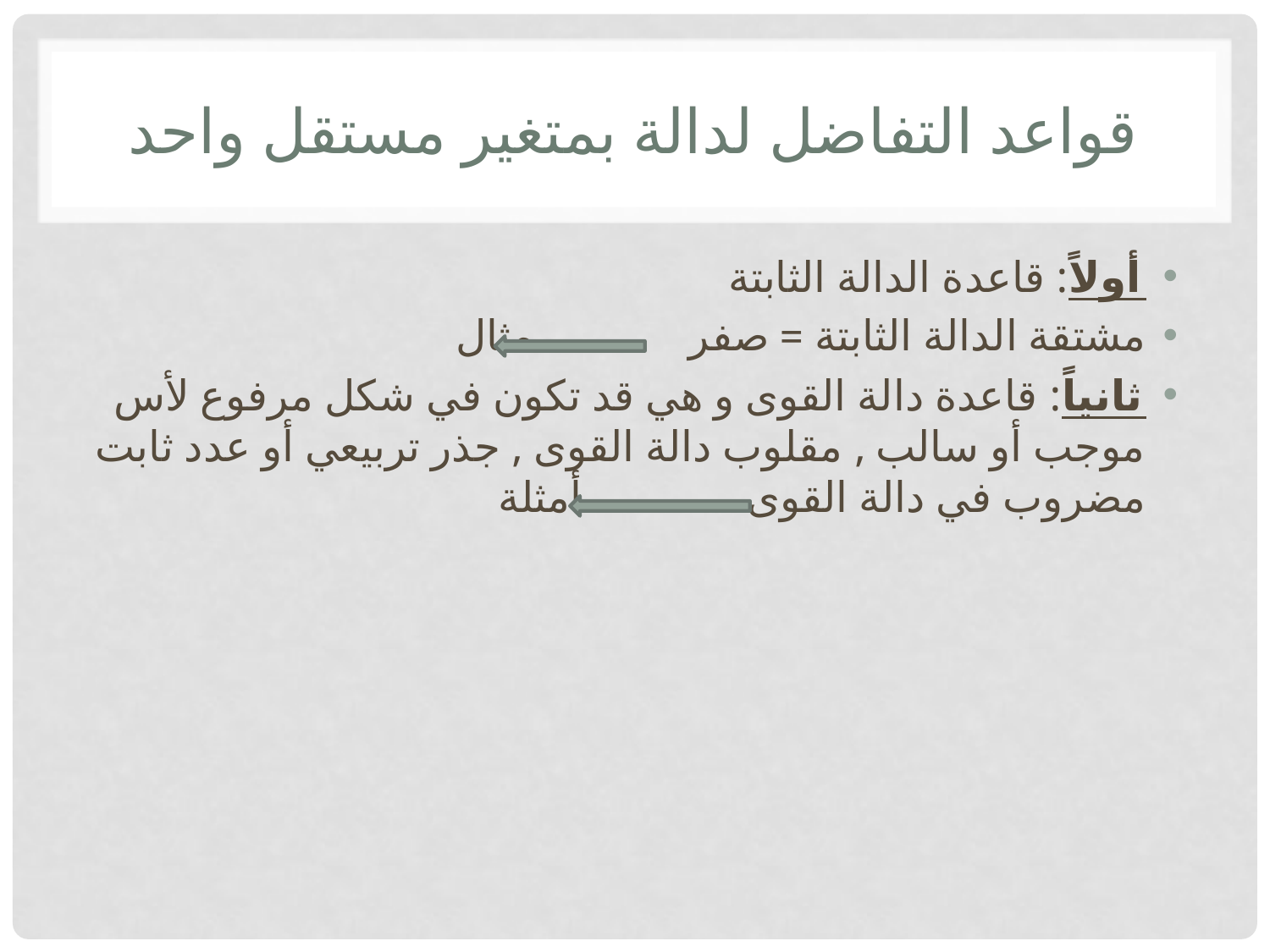

# قواعد التفاضل لدالة بمتغير مستقل واحد
أولاً: قاعدة الدالة الثابتة
مشتقة الدالة الثابتة = صفر              مثال
ثانياً: قاعدة دالة القوى و هي قد تكون في شكل مرفوع لأس موجب أو سالب , مقلوب دالة القوى , جذر تربيعي أو عدد ثابت مضروب في دالة القوى               أمثلة